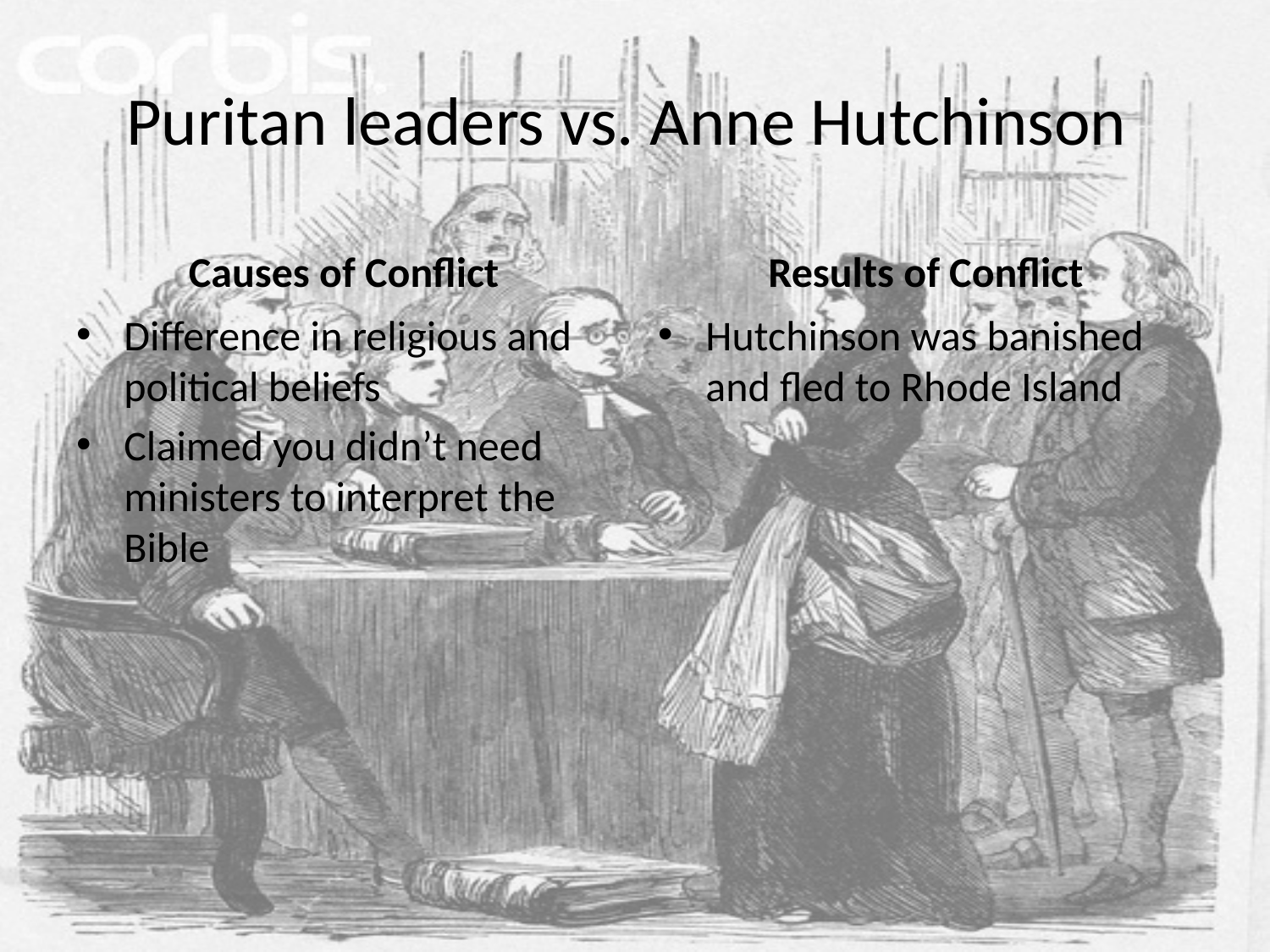

# Puritan leaders vs. Anne Hutchinson
Causes of Conflict
Results of Conflict
Difference in religious and political beliefs
Claimed you didn’t need ministers to interpret the Bible
Hutchinson was banished and fled to Rhode Island